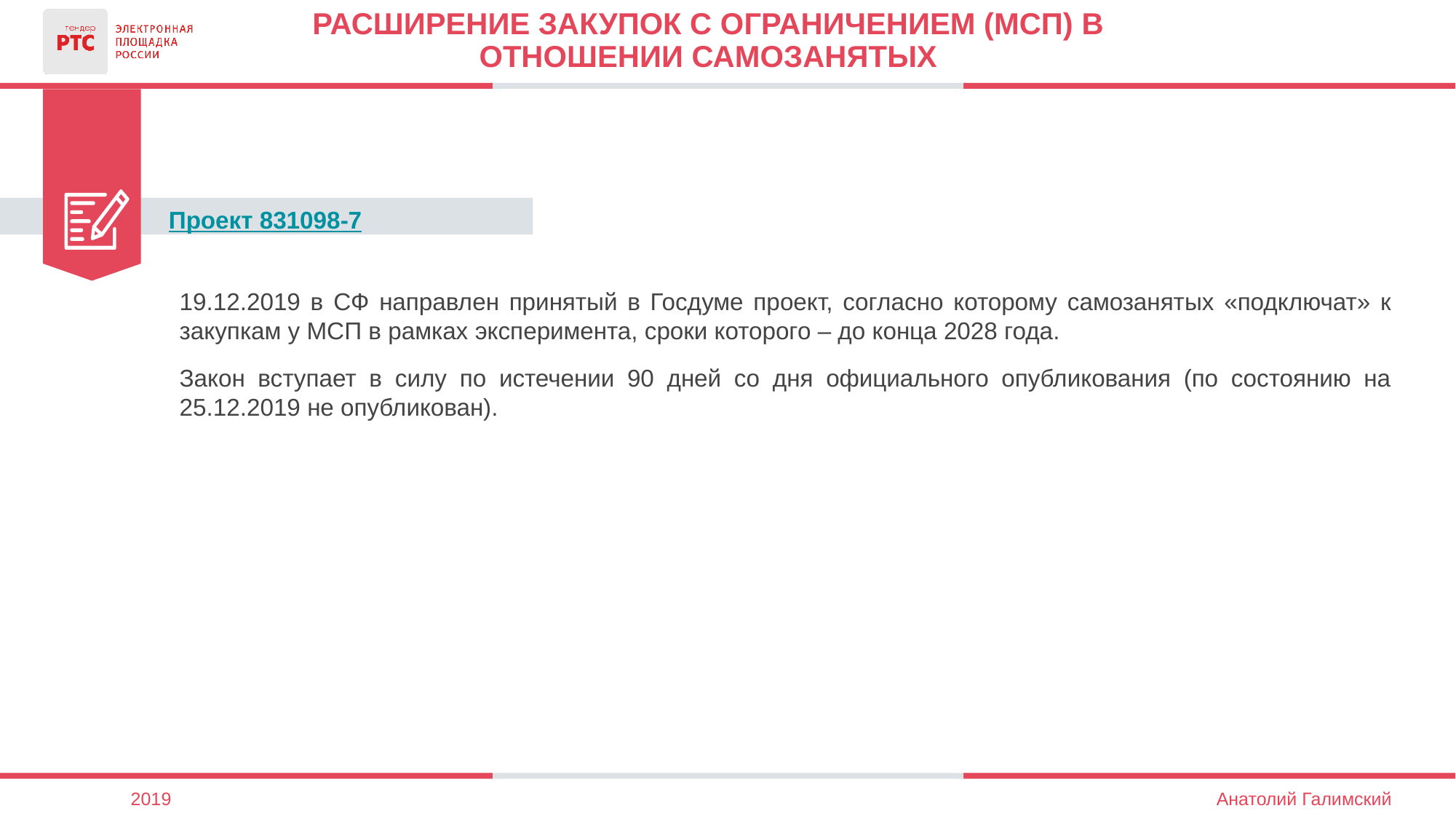

# Расширение закупок с ограничением (мсп) в отношении самозанятых

Проект 831098-7
19.12.2019 в СФ направлен принятый в Госдуме проект, согласно которому самозанятых «подключат» к закупкам у МСП в рамках эксперимента, сроки которого – до конца 2028 года.
Закон вступает в силу по истечении 90 дней со дня официального опубликования (по состоянию на 25.12.2019 не опубликован).
2019
Анатолий Галимский